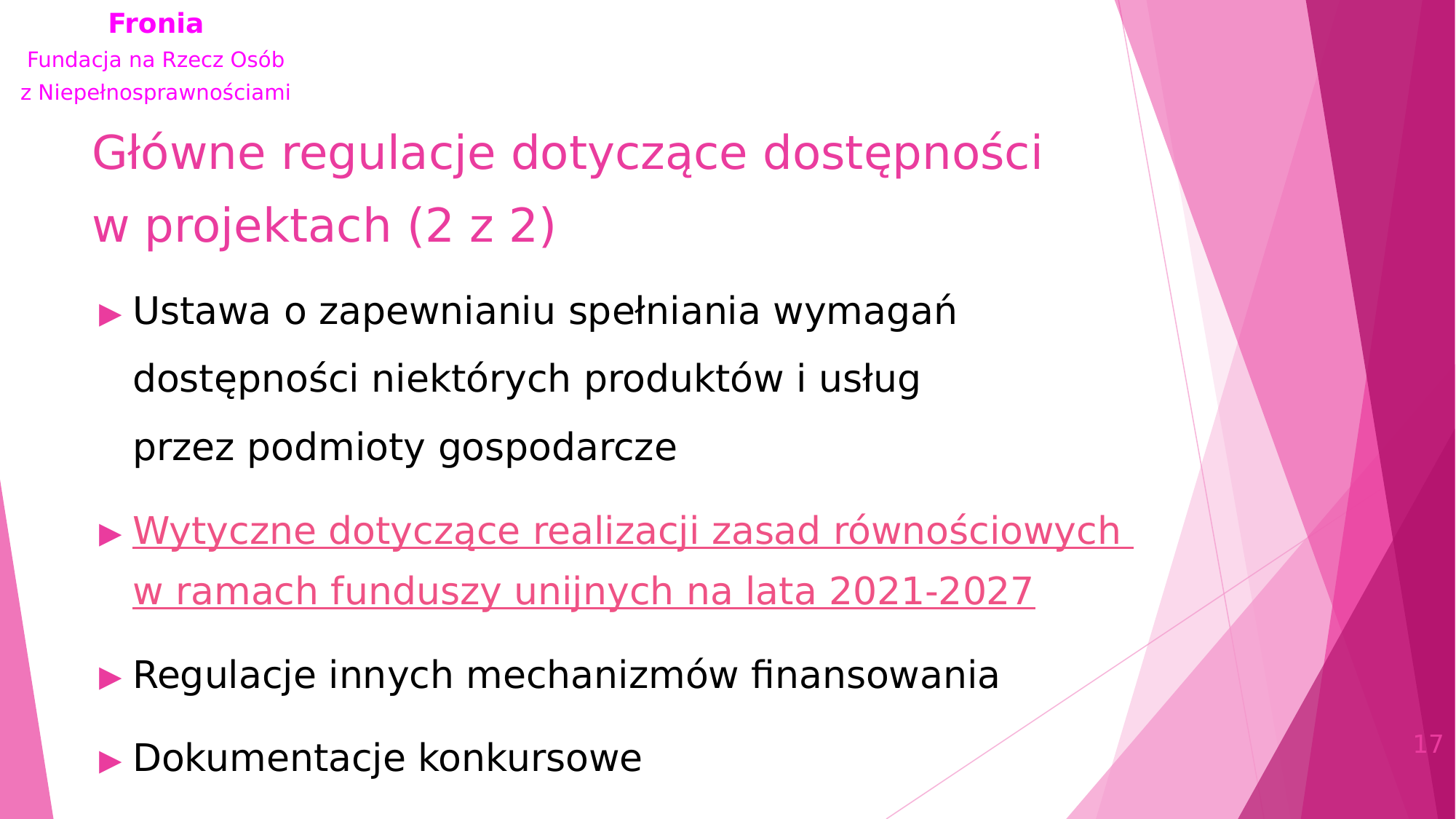

# Główne regulacje dotyczące dostępności w projektach (2 z 2)
Ustawa o zapewnianiu spełniania wymagań dostępności niektórych produktów i usług przez podmioty gospodarcze
Wytyczne dotyczące realizacji zasad równościowych w ramach funduszy unijnych na lata 2021-2027
Regulacje innych mechanizmów finansowania
Dokumentacje konkursowe
17